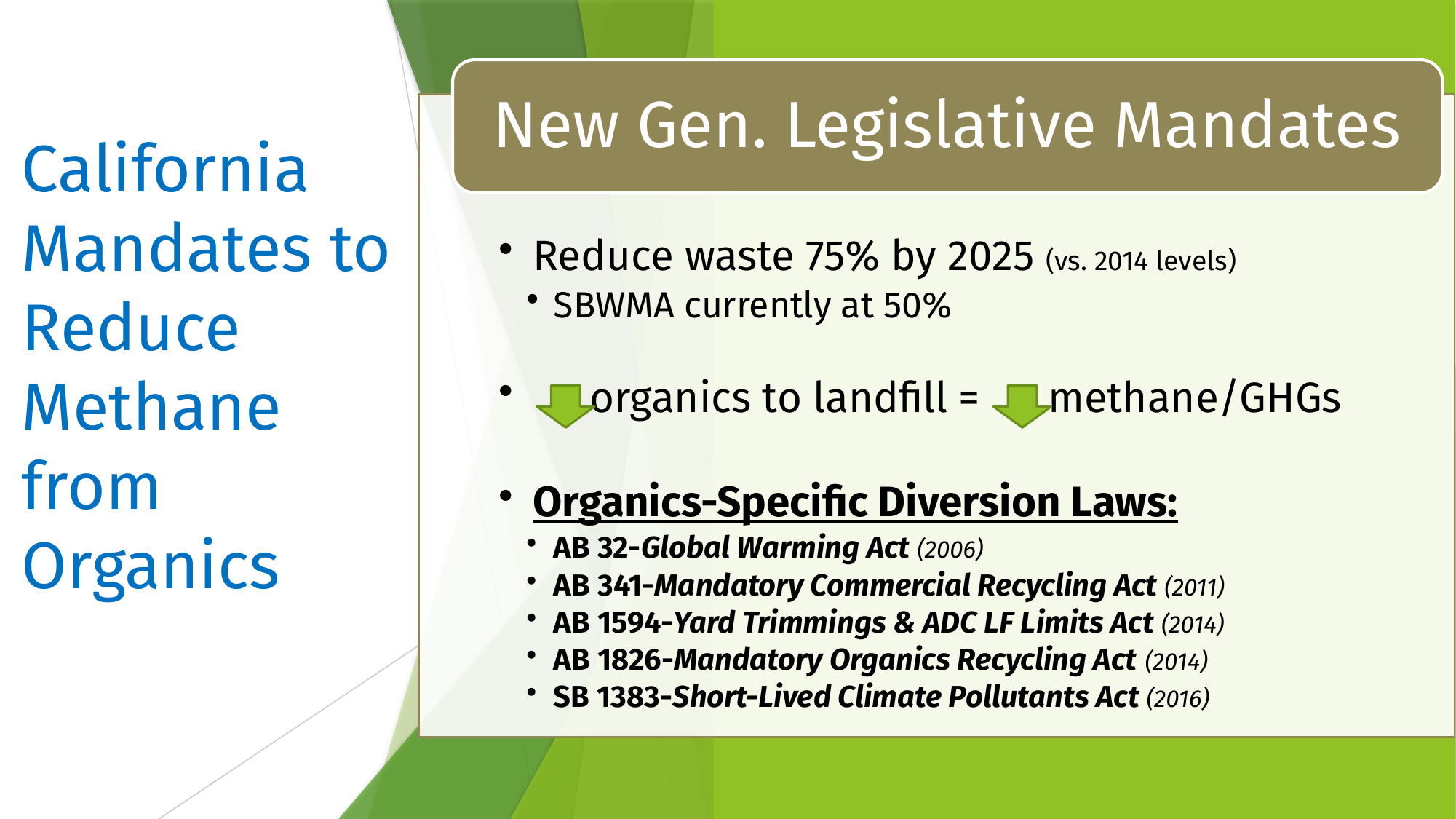

Reduce waste 75% by 2025 (vs. 2014 levels)
SBWMA currently at 50%

     organics to landfill =      methane/GHGs

Organics-Specific Diversion Laws:
AB 32-Global Warming Act (2006)
AB 341-Mandatory Commercial Recycling Act (2011)
AB 1594-Yard Trimmings & ADC LF Limits Act (2014)
AB 1826-Mandatory Organics Recycling Act (2014)
SB 1383-Short-Lived Climate Pollutants Act (2016)
New Gen. Legislative Mandates
# California  Mandates to Reduce Methane from Organics